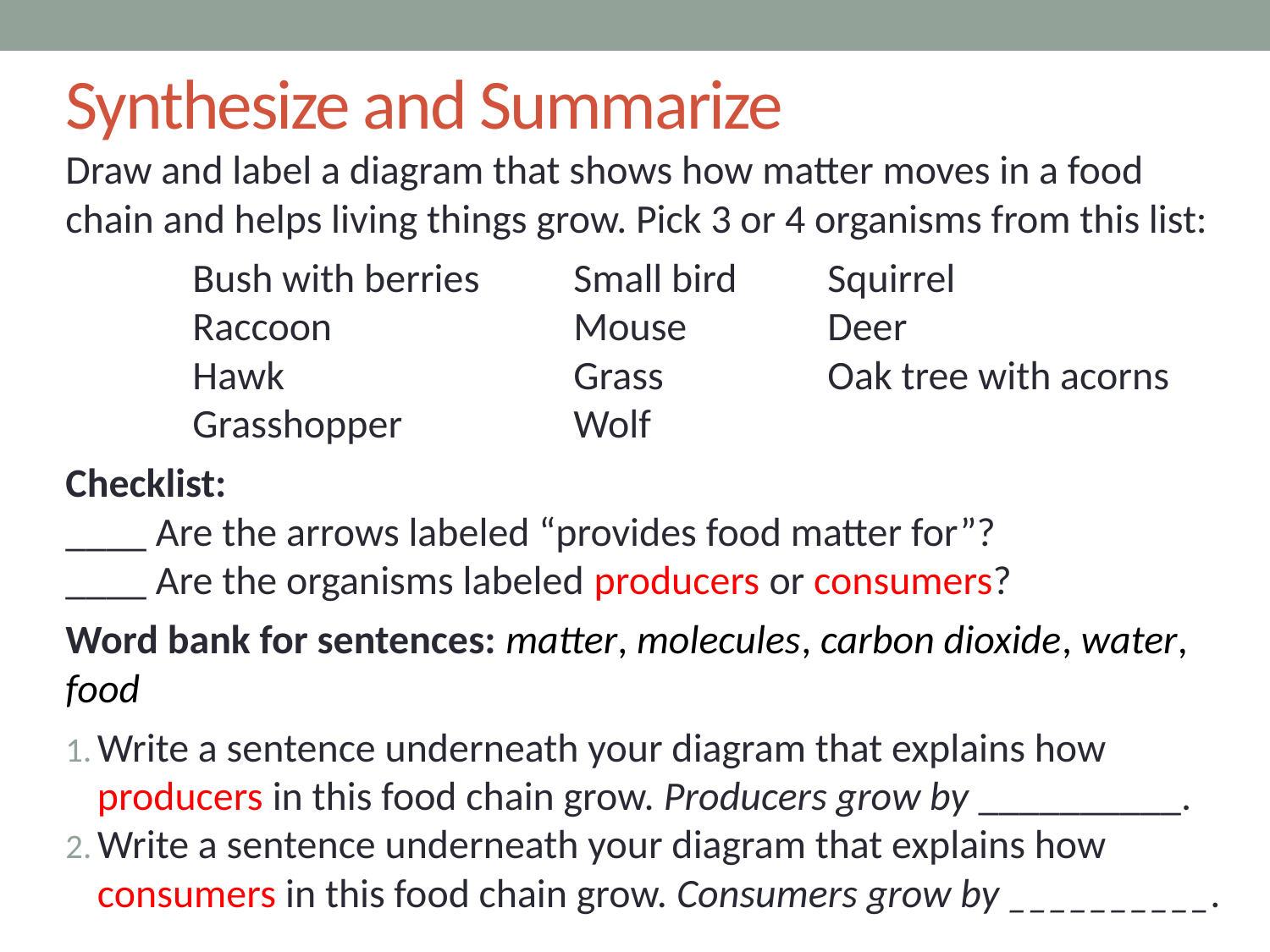

# Synthesize and Summarize
Draw and label a diagram that shows how matter moves in a food chain and helps living things grow. Pick 3 or 4 organisms from this list:
	Bush with berries	Small bird	Squirrel
	Raccoon		Mouse		Deer
	Hawk			Grass		Oak tree with acorns
	Grasshopper		Wolf
Checklist:
____ Are the arrows labeled “provides food matter for”?
____ Are the organisms labeled producers or consumers?
Word bank for sentences: matter, molecules, carbon dioxide, water, food
Write a sentence underneath your diagram that explains how producers in this food chain grow. Producers grow by __________.
Write a sentence underneath your diagram that explains how consumers in this food chain grow. Consumers grow by __________.